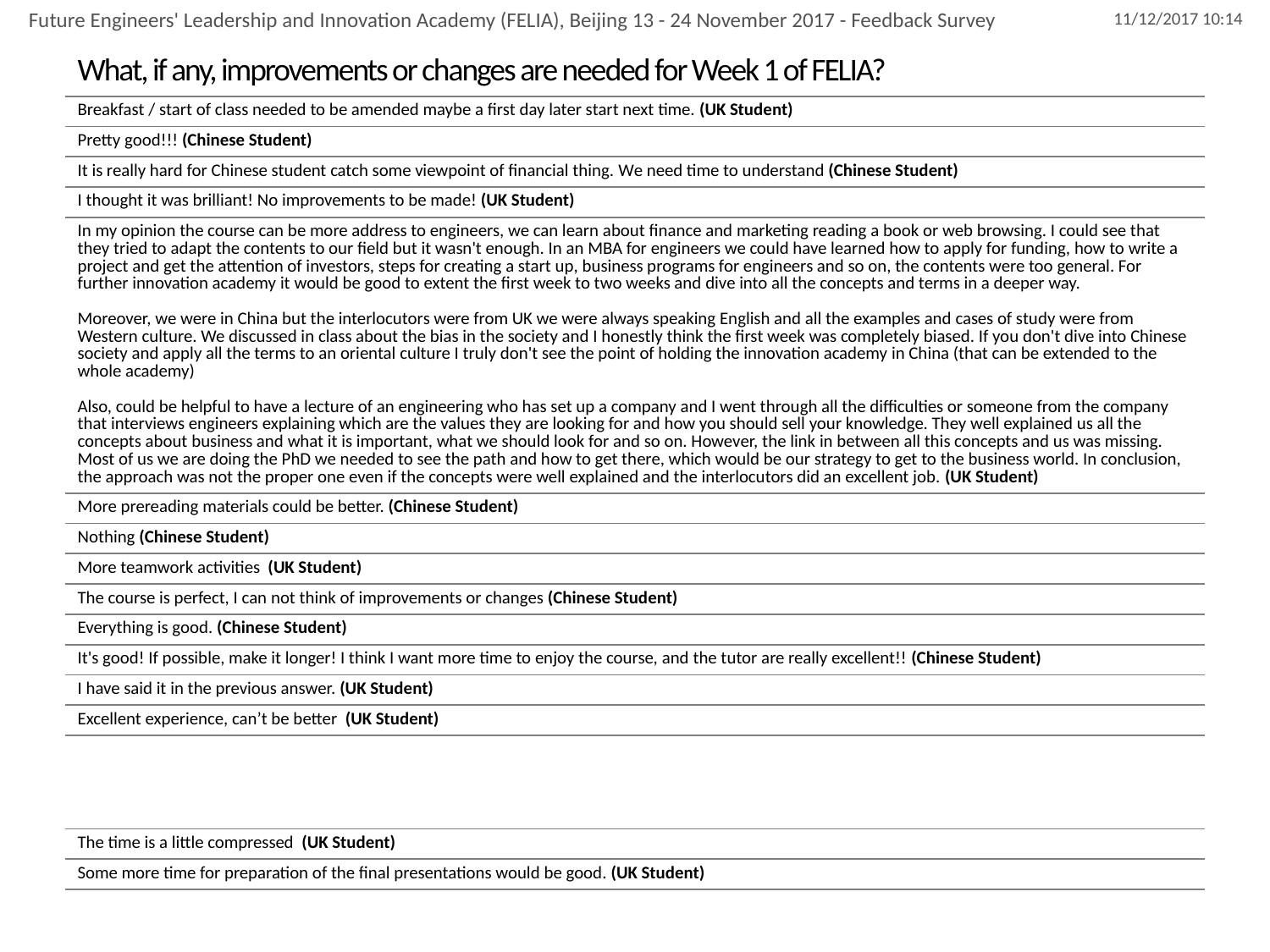

Future Engineers' Leadership and Innovation Academy (FELIA), Beijing 13 - 24 November 2017 - Feedback Survey
# What, if any, improvements or changes are needed for Week 1 of FELIA?
| Breakfast / start of class needed to be amended maybe a first day later start next time. (UK Student) |
| --- |
| Pretty good!!! (Chinese Student) |
| It is really hard for Chinese student catch some viewpoint of financial thing. We need time to understand (Chinese Student) |
| I thought it was brilliant! No improvements to be made! (UK Student) |
| In my opinion the course can be more address to engineers, we can learn about finance and marketing reading a book or web browsing. I could see that they tried to adapt the contents to our field but it wasn't enough. In an MBA for engineers we could have learned how to apply for funding, how to write a project and get the attention of investors, steps for creating a start up, business programs for engineers and so on, the contents were too general. For further innovation academy it would be good to extent the first week to two weeks and dive into all the concepts and terms in a deeper way. Moreover, we were in China but the interlocutors were from UK we were always speaking English and all the examples and cases of study were from Western culture. We discussed in class about the bias in the society and I honestly think the first week was completely biased. If you don't dive into Chinese society and apply all the terms to an oriental culture I truly don't see the point of holding the innovation academy in China (that can be extended to the whole academy) Also, could be helpful to have a lecture of an engineering who has set up a company and I went through all the difficulties or someone from the company that interviews engineers explaining which are the values they are looking for and how you should sell your knowledge. They well explained us all the concepts about business and what it is important, what we should look for and so on. However, the link in between all this concepts and us was missing. Most of us we are doing the PhD we needed to see the path and how to get there, which would be our strategy to get to the business world. In conclusion, the approach was not the proper one even if the concepts were well explained and the interlocutors did an excellent job. (UK Student) |
| More prereading materials could be better. (Chinese Student) |
| Nothing (Chinese Student) |
| More teamwork activities (UK Student) |
| The course is perfect, I can not think of improvements or changes (Chinese Student) |
| Everything is good. (Chinese Student) |
| It's good! If possible, make it longer! I think I want more time to enjoy the course, and the tutor are really excellent!! (Chinese Student) |
| I have said it in the previous answer. (UK Student) |
| Excellent experience, can’t be better (UK Student) |
| The time is a little compressed (UK Student) |
| --- |
| Some more time for preparation of the final presentations would be good. (UK Student) |